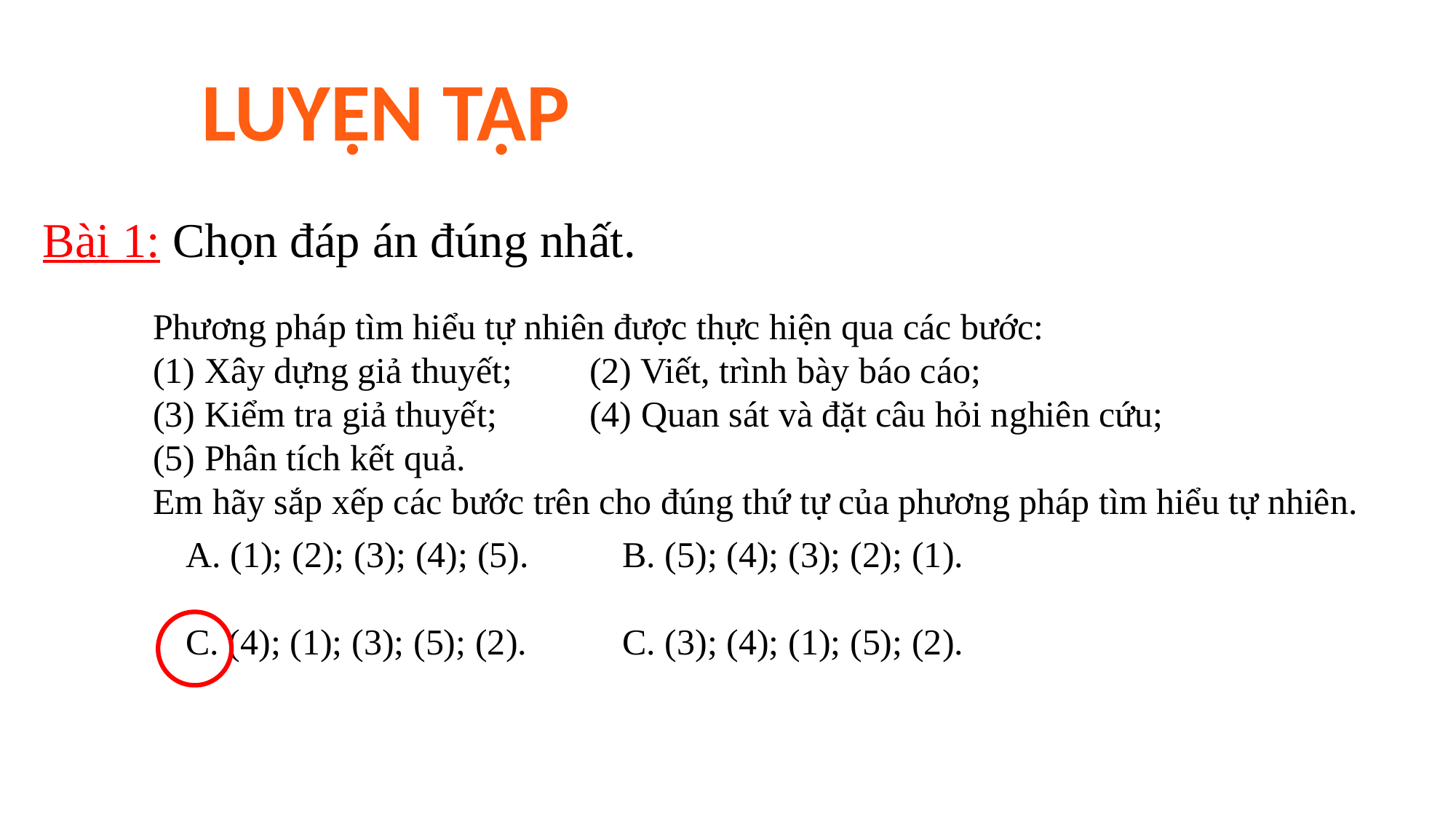

LUYỆN TẬP
Bài 1: Chọn đáp án đúng nhất.
Phương pháp tìm hiểu tự nhiên được thực hiện qua các bước:
(1) Xây dựng giả thuyết;	(2) Viết, trình bày báo cáo;
(3) Kiểm tra giả thuyết;	(4) Quan sát và đặt câu hỏi nghiên cứu;
(5) Phân tích kết quả.
Em hãy sắp xếp các bước trên cho đúng thứ tự của phương pháp tìm hiểu tự nhiên.

A. (1); (2); (3); (4); (5).	B. (5); (4); (3); (2); (1).

C. (4); (1); (3); (5); (2).	C. (3); (4); (1); (5); (2).